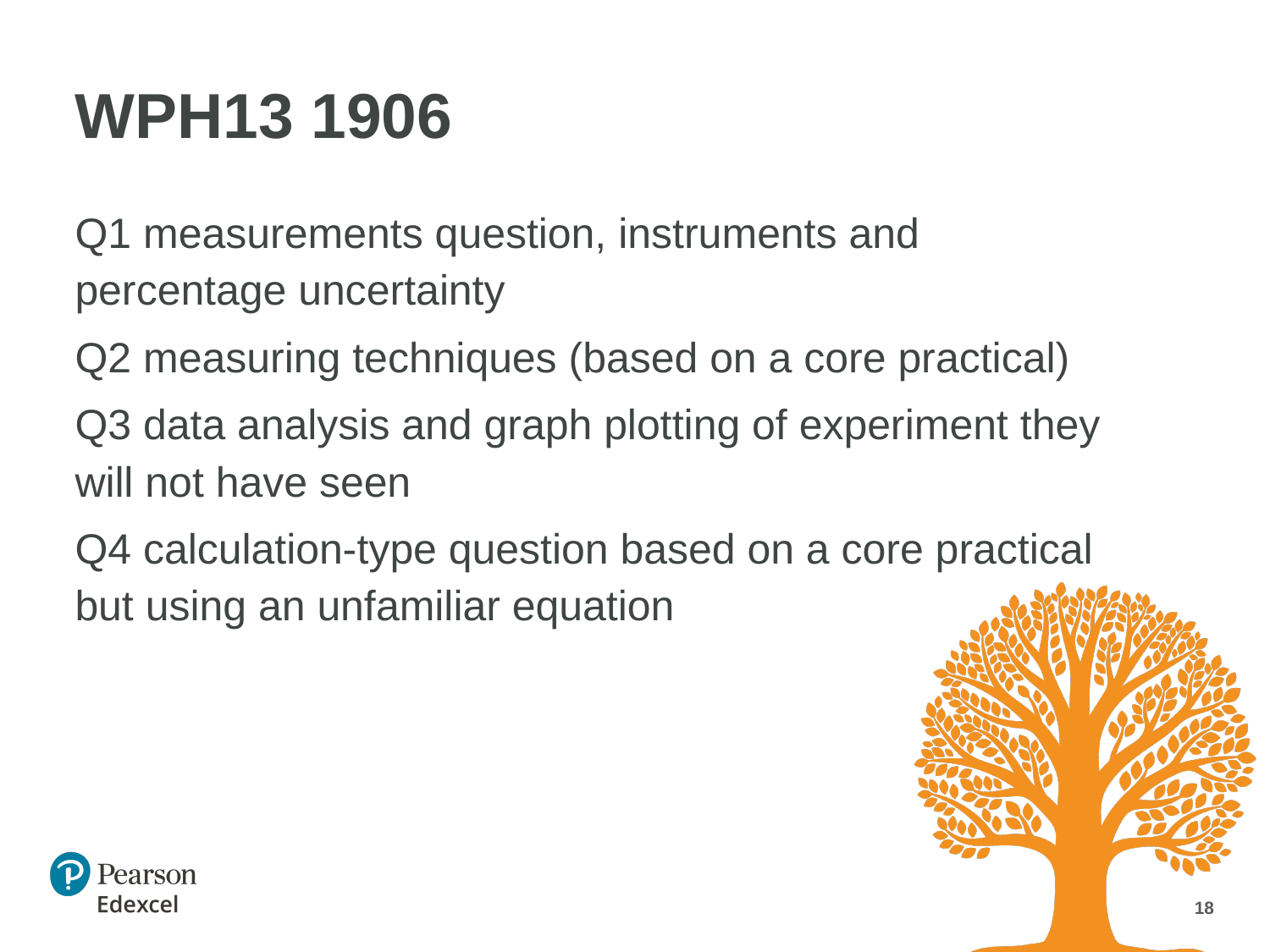

# WPH13 1906
Q1 measurements question, instruments and percentage uncertainty
Q2 measuring techniques (based on a core practical)
Q3 data analysis and graph plotting of experiment they will not have seen
Q4 calculation-type question based on a core practical but using an unfamiliar equation

18